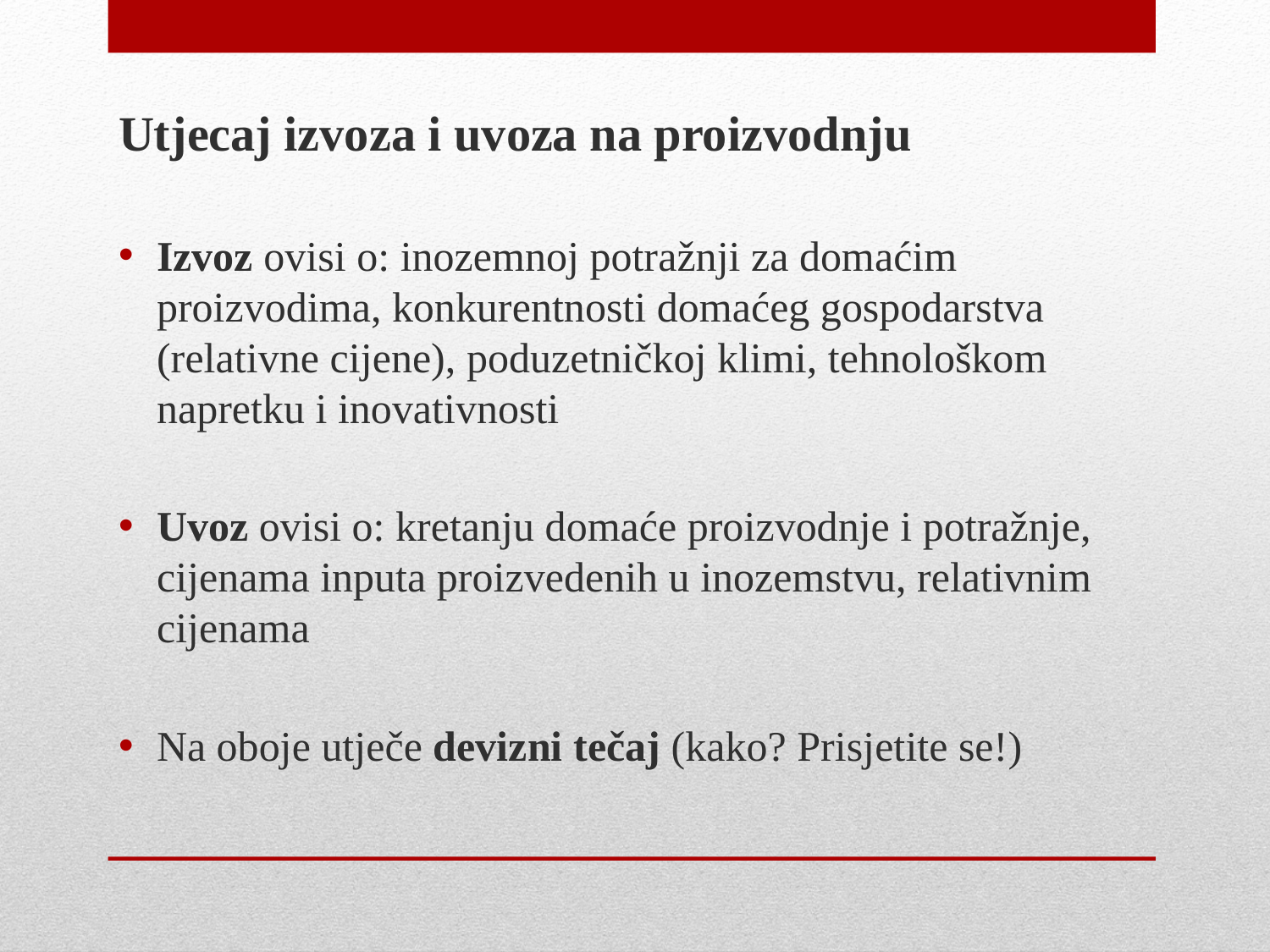

Utjecaj izvoza i uvoza na proizvodnju

Izvoz ovisi o: inozemnoj potražnji za domaćim proizvodima, konkurentnosti domaćeg gospodarstva (relativne cijene), poduzetničkoj klimi, tehnološkom napretku i inovativnosti

Uvoz ovisi o: kretanju domaće proizvodnje i potražnje, cijenama inputa proizvedenih u inozemstvu, relativnim cijenama

Na oboje utječe devizni tečaj (kako? Prisjetite se!)